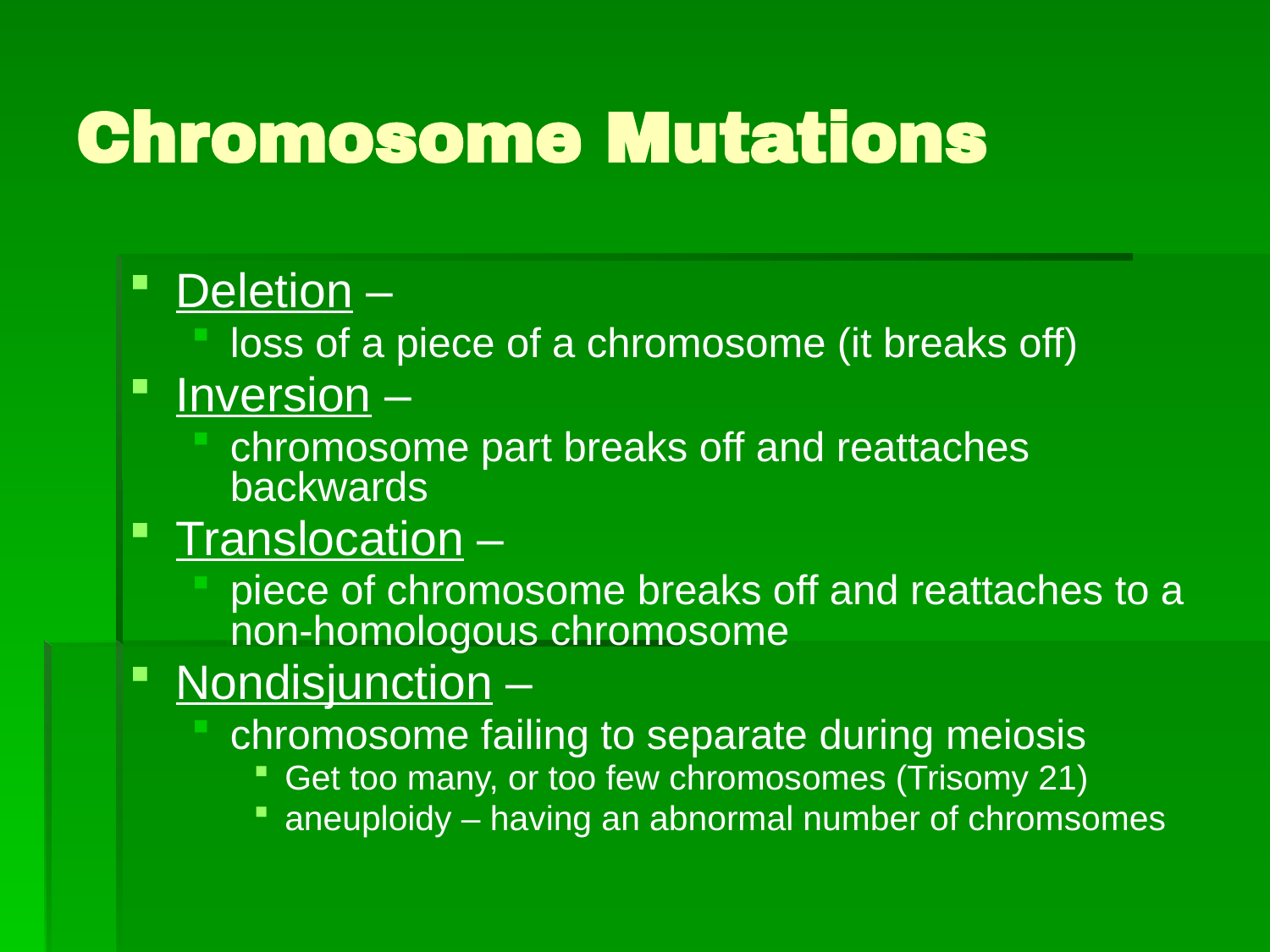

Chromosome Mutations
Deletion –
loss of a piece of a chromosome (it breaks off)
Inversion –
chromosome part breaks off and reattaches backwards
Translocation –
piece of chromosome breaks off and reattaches to a non-homologous chromosome
Nondisjunction –
chromosome failing to separate during meiosis
Get too many, or too few chromosomes (Trisomy 21)
aneuploidy – having an abnormal number of chromsomes